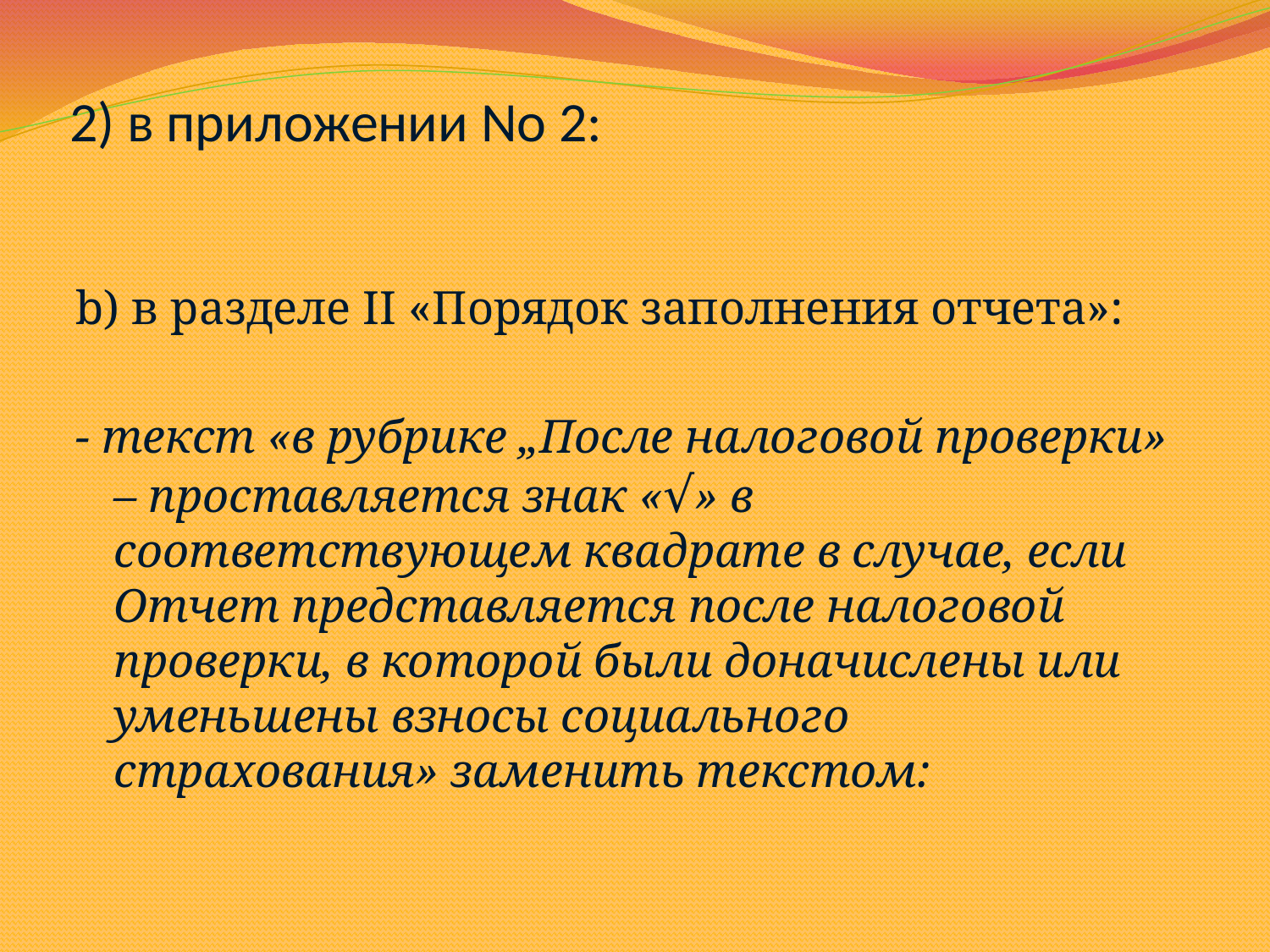

# 2) в приложении No 2:

b) в разделе II «Порядок заполнения отчета»:

- текст «в рубрике „После налоговой проверки» – проставляется знак «√» в соответствующем квадрате в случае, если Отчет представляется после налоговой проверки, в которой были доначислены или уменьшены взносы социального
страхования» заменить текстом: